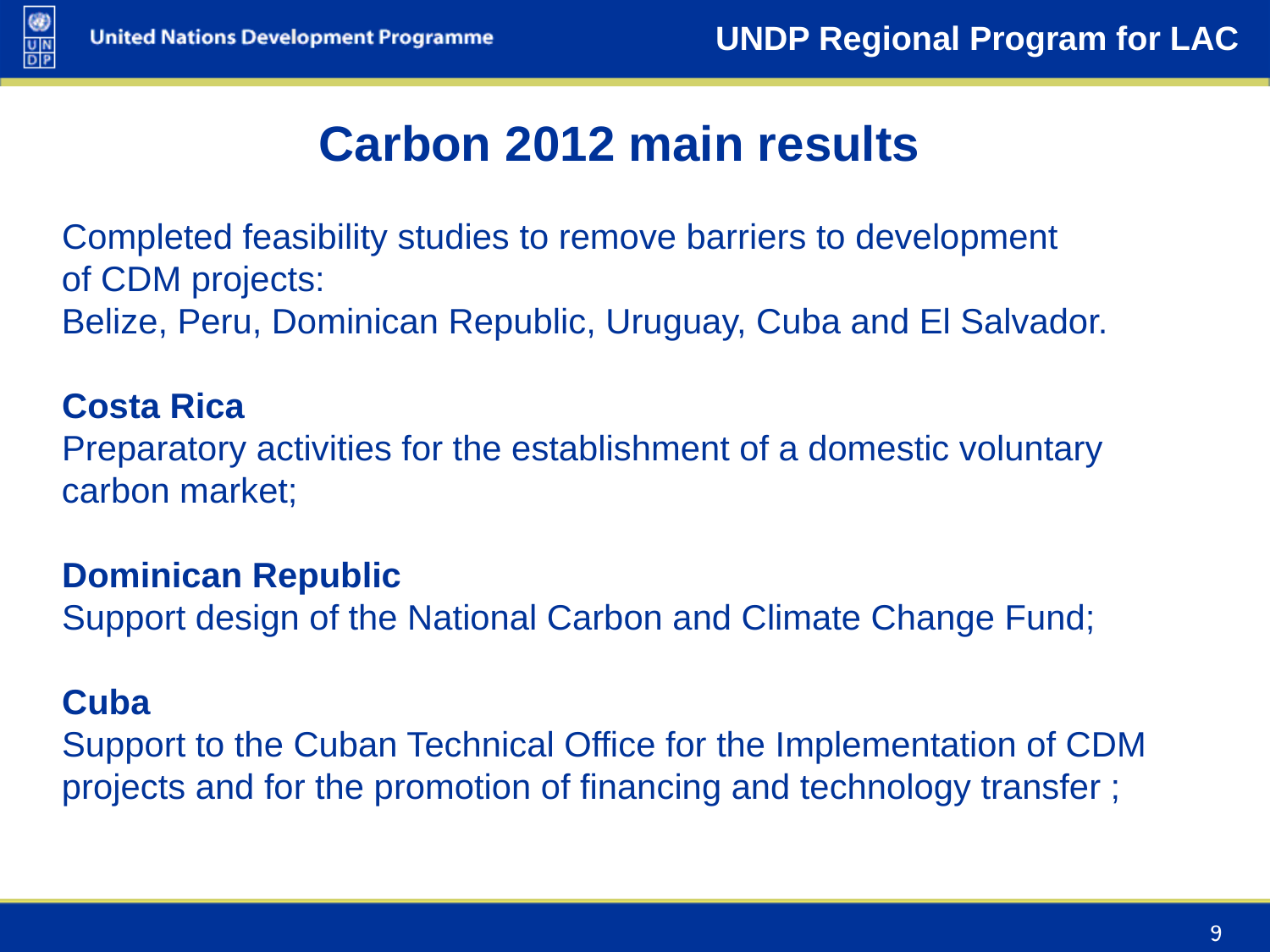

# UNDP Regional Program for LAC
Carbon 2012 main results

Completed feasibility studies to remove barriers to development
of CDM projects:
Belize, Peru, Dominican Republic, Uruguay, Cuba and El Salvador.

Costa Rica
Preparatory activities for the establishment of a domestic voluntary
carbon market;

Dominican Republic
Support design of the National Carbon and Climate Change Fund;

Cuba
Support to the Cuban Technical Office for the Implementation of CDM projects and for the promotion of financing and technology transfer ;